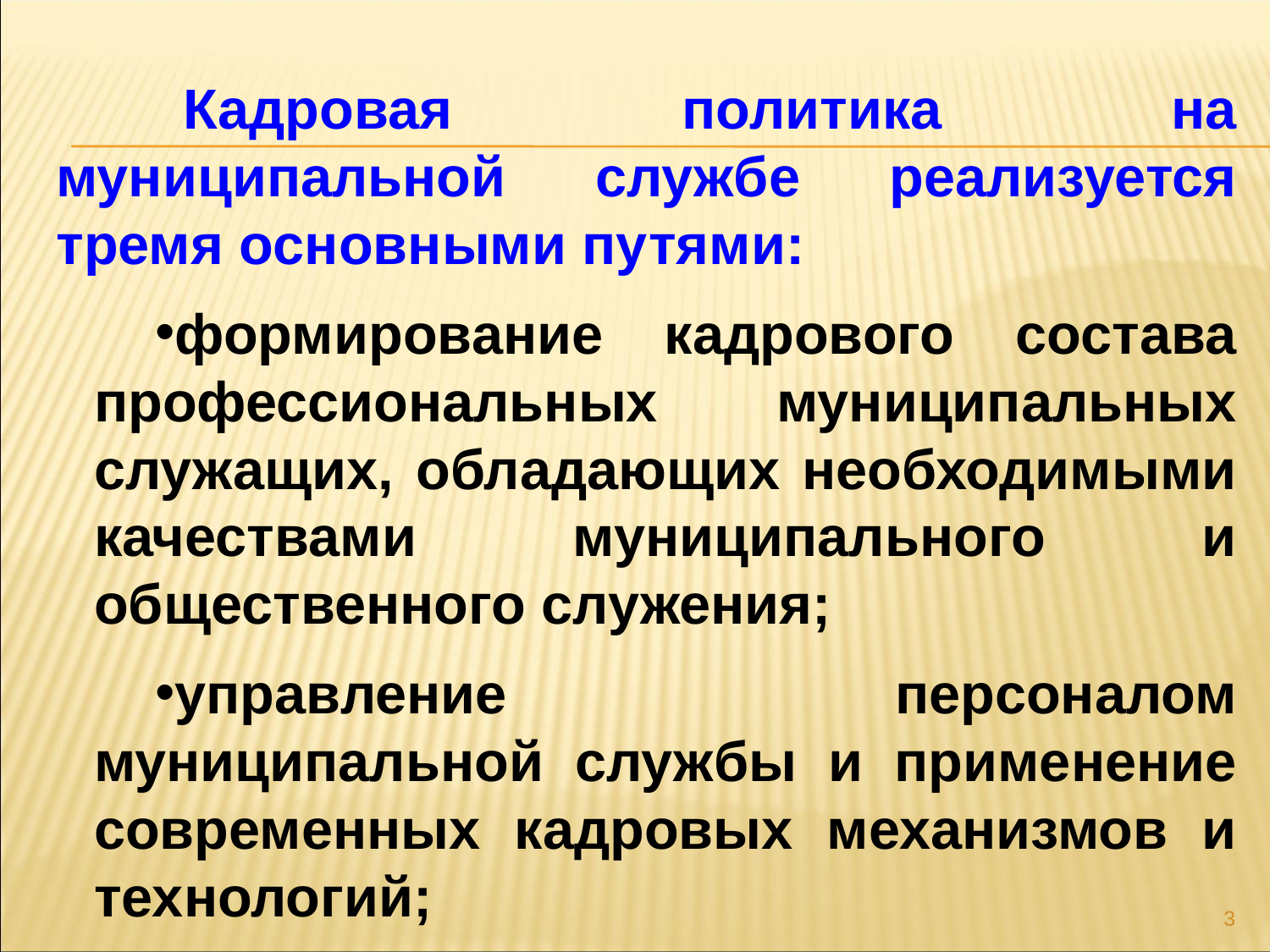

Кадровая политика на муниципальной службе реализуется тремя основными путями:
формирование кадрового состава профессиональных муниципальных служащих, обладающих необходимыми качествами муниципального и общественного служения;
управление персоналом муниципальной службы и применение современных кадровых механизмов и технологий;
повышение роли и ответственности кадровых служб муниципальных органов.
3